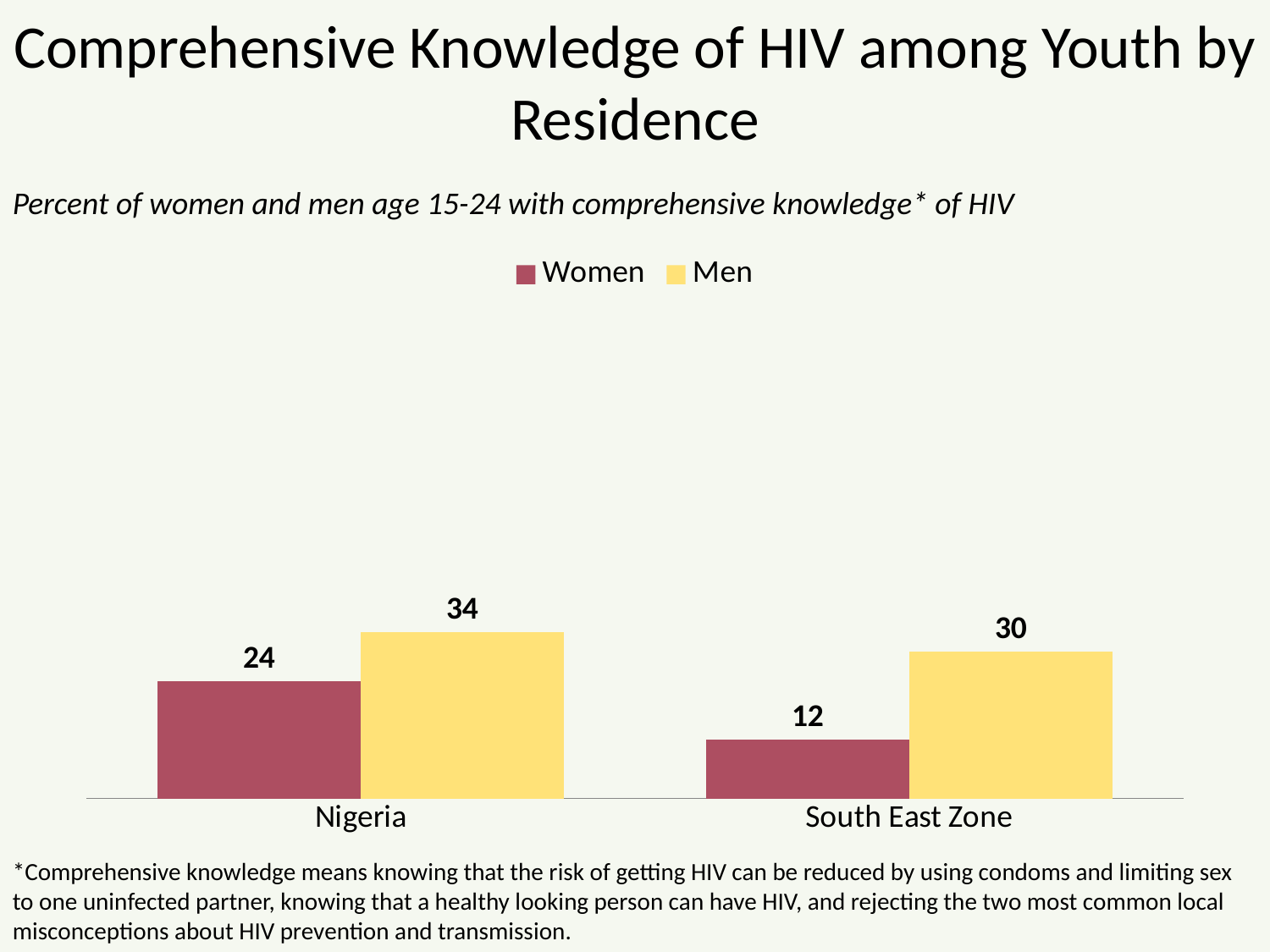

# Comprehensive Knowledge of HIV among Youth by Residence
Percent of women and men age 15-24 with comprehensive knowledge* of HIV

### Chart

| Category | Women | Men |
|---|---|---|
| Nigeria | 24.0 | 34.0 |
| South East Zone | 12.0 | 30.0 |
*Comprehensive knowledge means knowing that the risk of getting HIV can be reduced by using condoms and limiting sex to one uninfected partner, knowing that a healthy looking person can have HIV, and rejecting the two most common local misconceptions about HIV prevention and transmission.